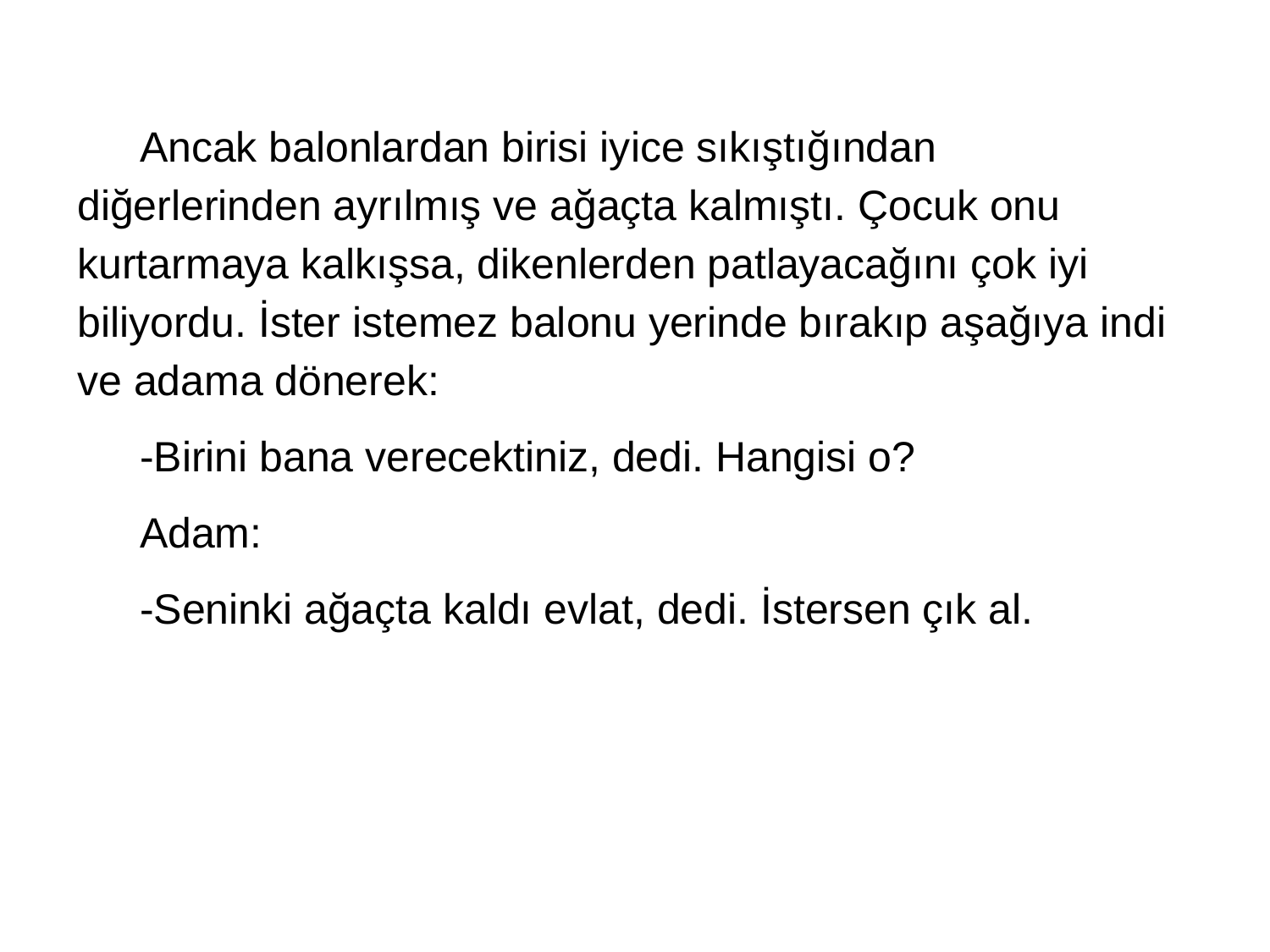

Ancak balonlardan birisi iyice sıkıştığından diğerlerinden ayrılmış ve ağaçta kalmıştı. Çocuk onu kurtarmaya kalkışsa, dikenlerden patlayacağını çok iyi biliyordu. İster istemez balonu yerinde bırakıp aşağıya indi ve adama dönerek:
-Birini bana verecektiniz, dedi. Hangisi o?
Adam:
-Seninki ağaçta kaldı evlat, dedi. İstersen çık al.